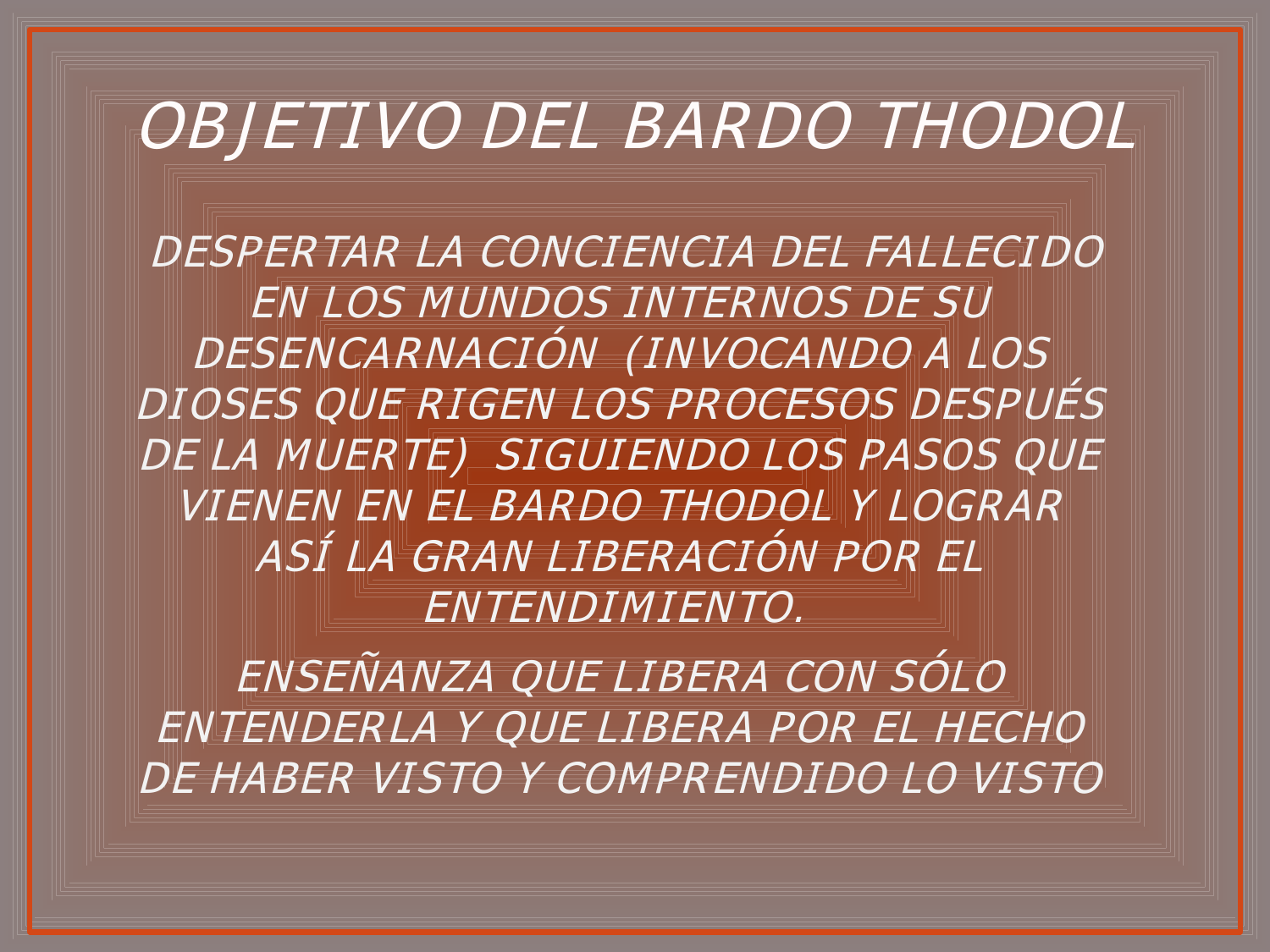

OBJETIVO DEL BARDO THODOL
 DESPERTAR LA CONCIENCIA DEL FALLECIDO EN LOS MUNDOS INTERNOS DE SU DESENCARNACIÓN  (INVOCANDO A LOS DIOSES QUE RIGEN LOS PROCESOS DESPUÉS DE LA MUERTE)  SIGUIENDO LOS PASOS QUE VIENEN EN EL BARDO THODOL Y LOGRAR ASÍ LA GRAN LIBERACIÓN POR EL ENTENDIMIENTO.

ENSEÑANZA QUE LIBERA CON SÓLO ENTENDERLA Y QUE LIBERA POR EL HECHO DE HABER VISTO Y COMPRENDIDO LO VISTO